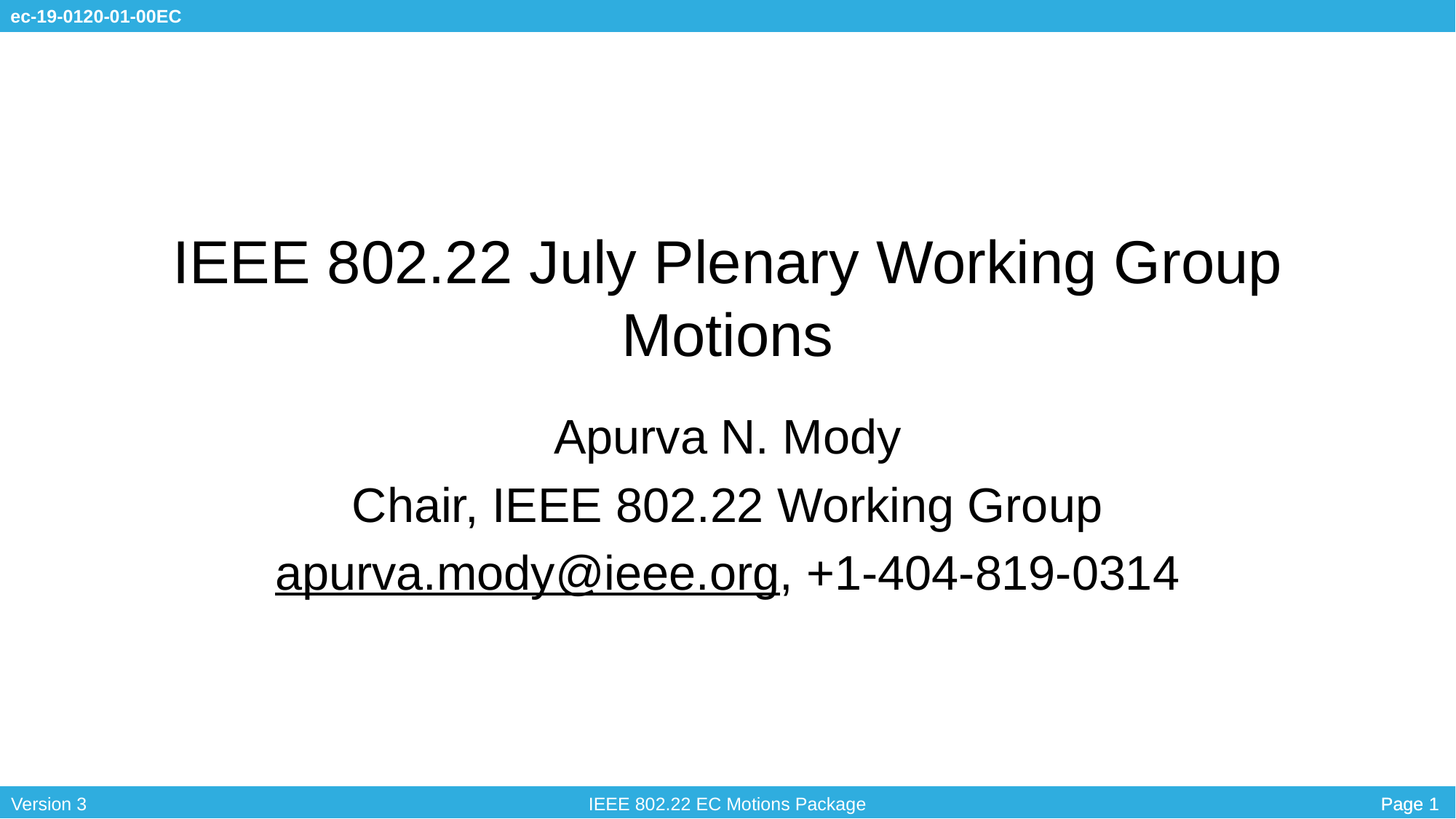

# IEEE 802.22 July Plenary Working Group Motions
Apurva N. Mody
Chair, IEEE 802.22 Working Group
apurva.mody@ieee.org, +1-404-819-0314